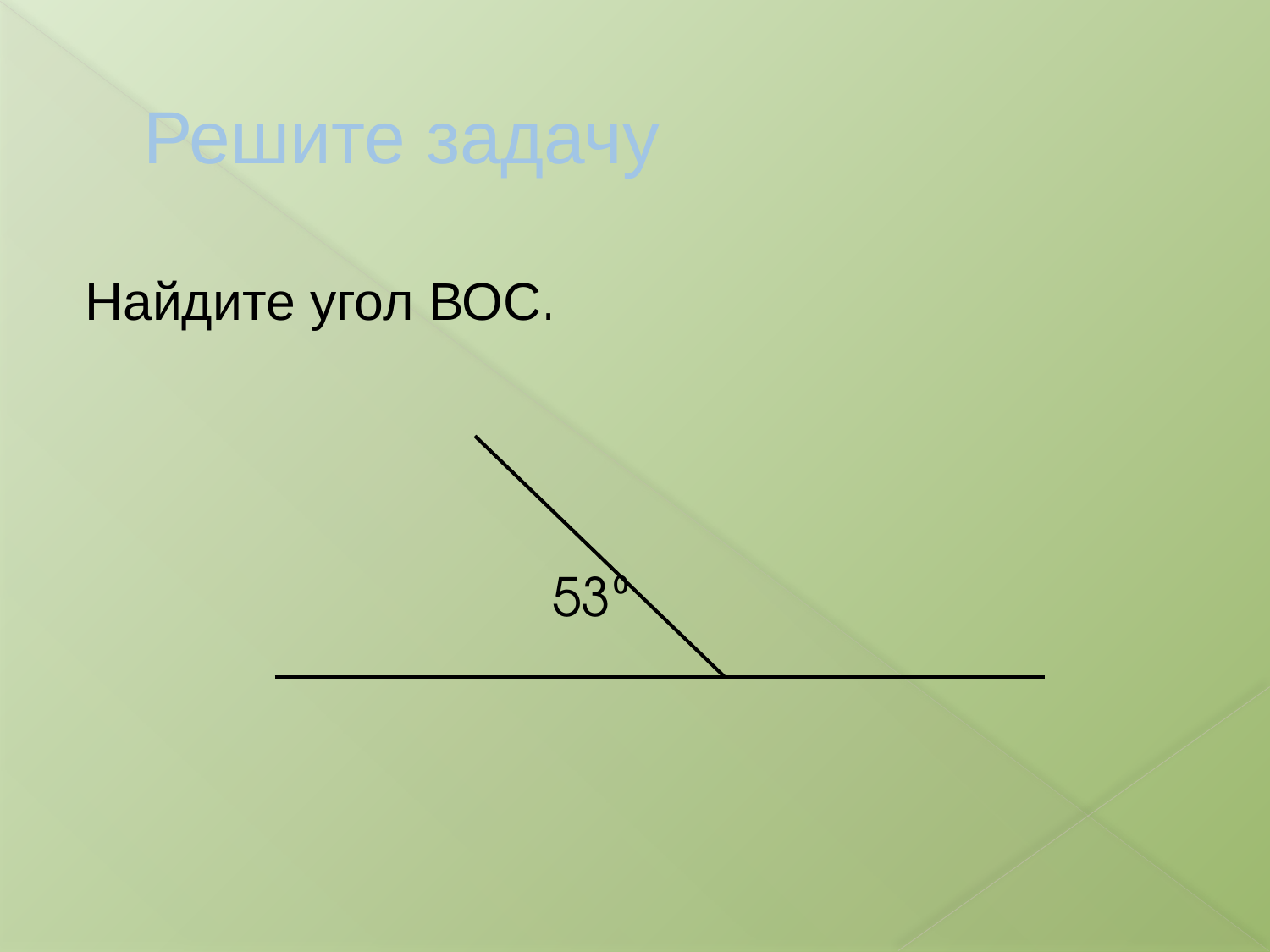

# Решите задачу
Найдите угол ВОС.

                                53⁰